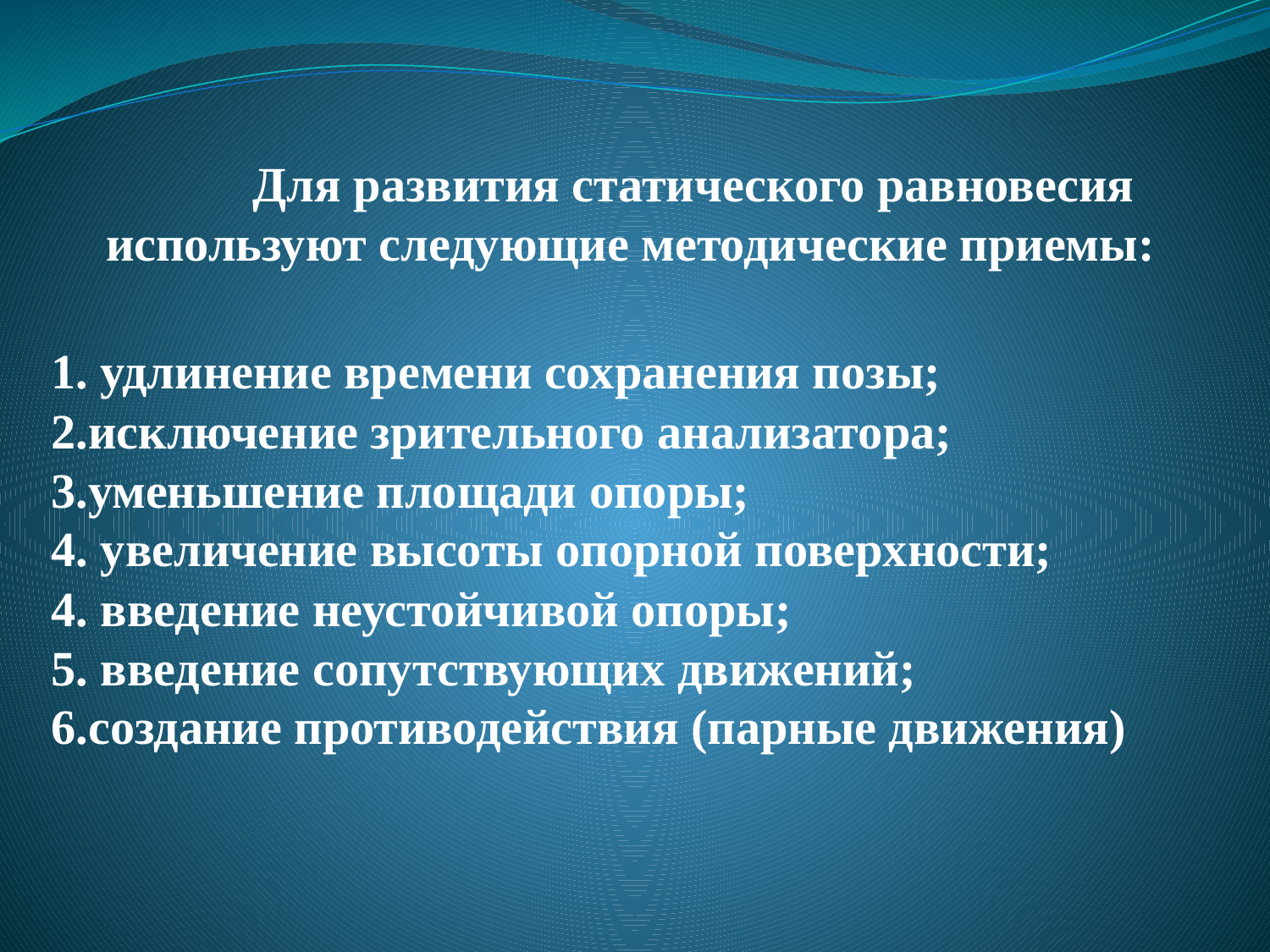

Для развития статического равновесия используют следующие методические приемы:
1. удлинение времени сохранения позы;
2.исключение зрительного анализатора;
3.уменьшение площади опоры;
4. увеличение высоты опорной поверхности;
4. введение неустойчивой опоры;
5. введение сопутствующих движений;
6.создание противодействия (парные движения)